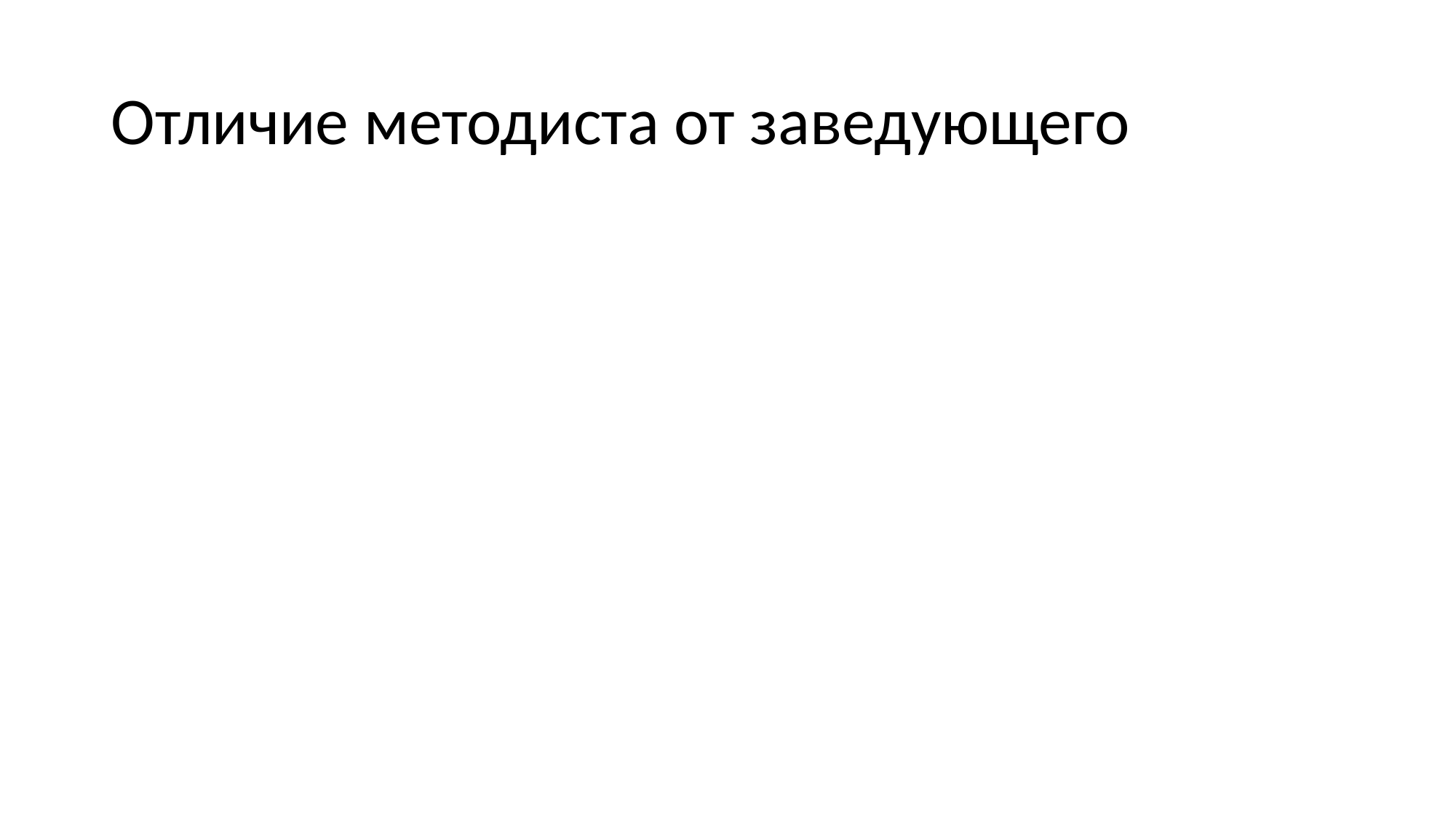

# Отличие методиста от заведующего
1/Он хочет помочь
2/Он не может помочь